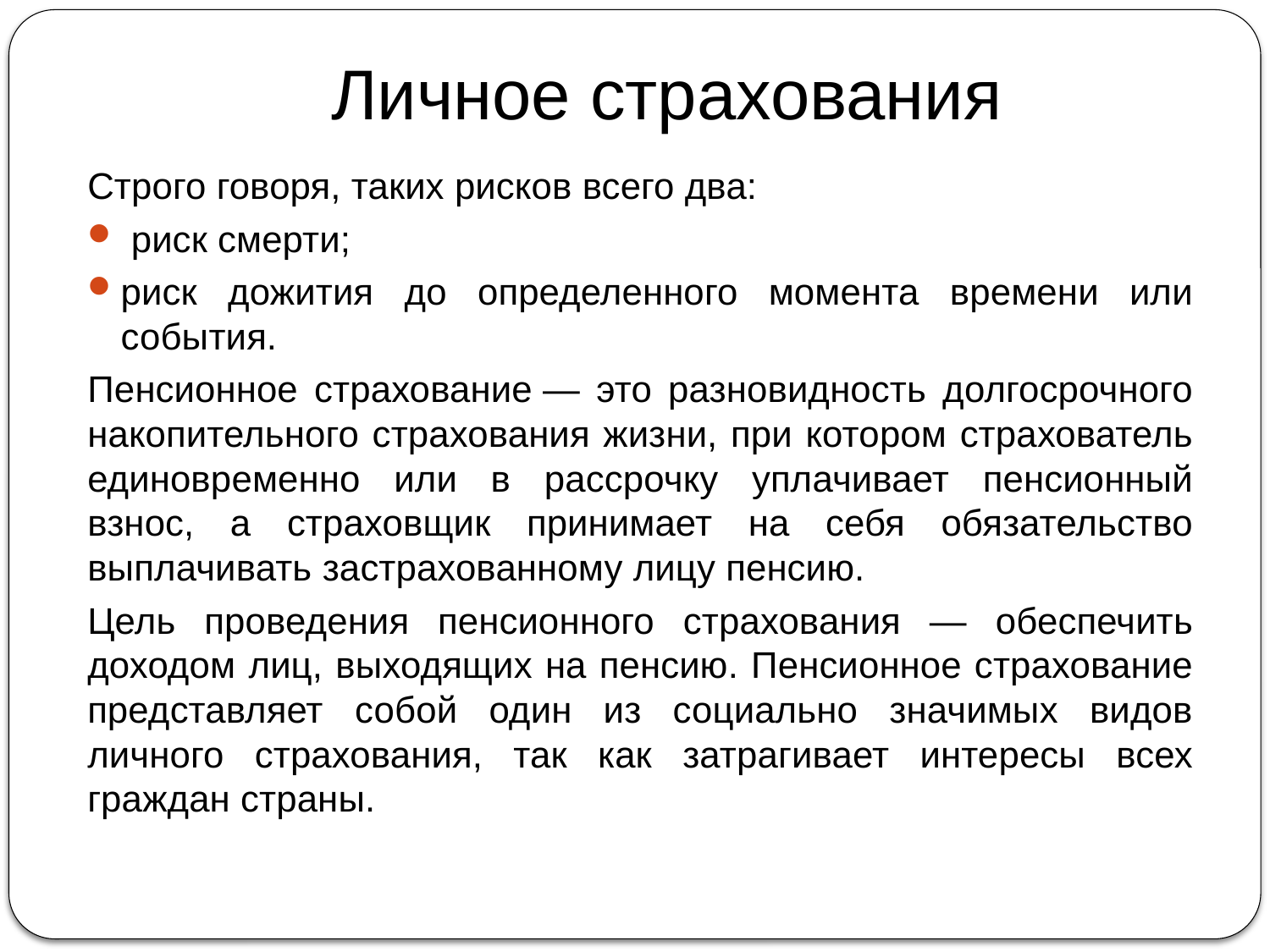

# Личное страхования
Строго говоря, таких рисков всего два:
 риск смерти;
риск дожития до определенного момента времени или события.
Пенсионное страхование — это разновидность долгосрочного накопительного страхования жизни, при котором страхователь единовременно или в рассрочку уплачивает пенсионный взнос, а страховщик принимает на себя обязательство выплачивать застрахованному лицу пенсию.
Цель проведения пенсионного страхования — обеспечить доходом лиц, выходящих на пенсию. Пенсионное страхование представляет собой один из социально значимых видов личного страхования, так как затрагивает интересы всех граждан страны.